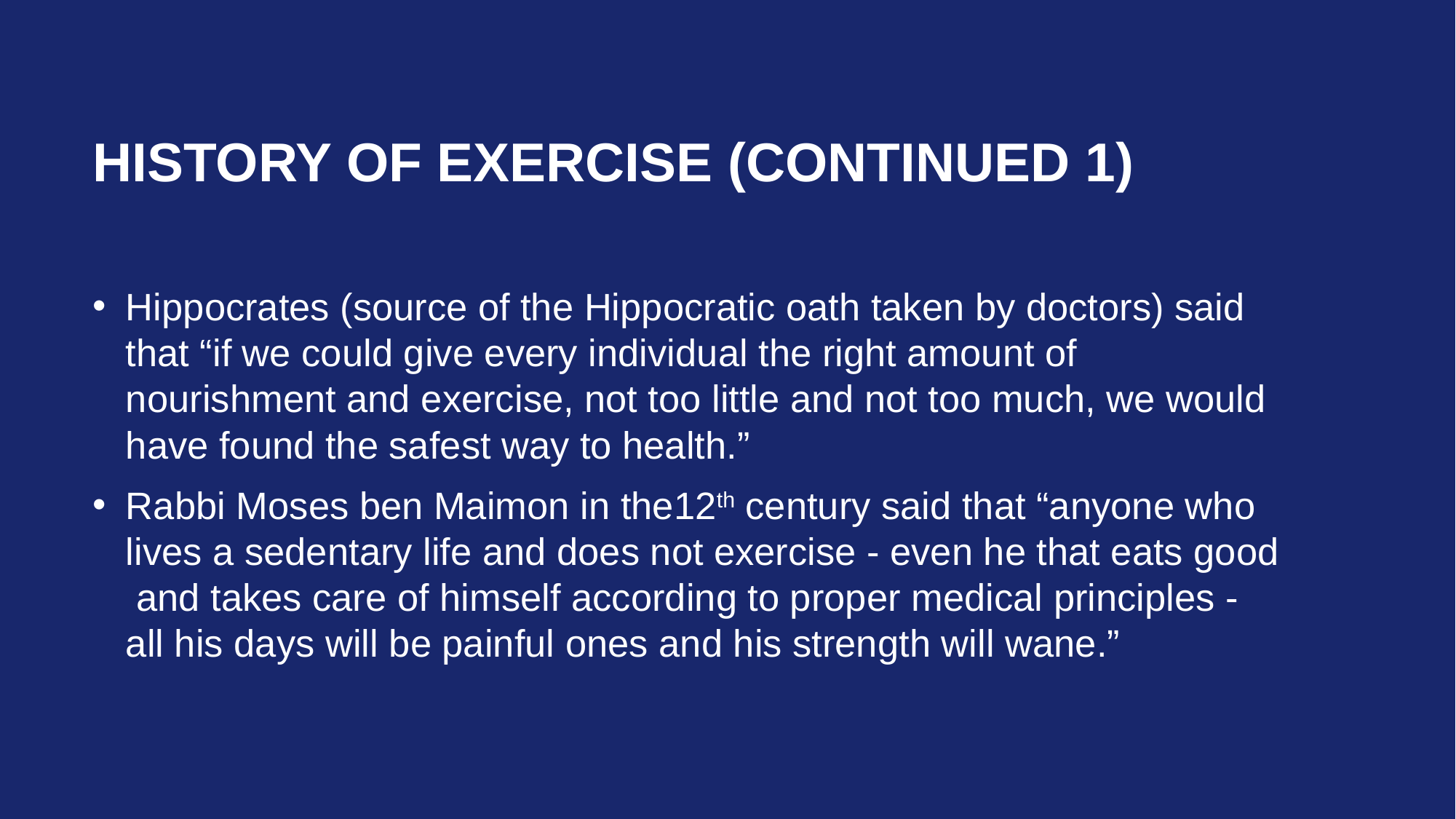

# History of exercise (Continued 1)
Hippocrates (source of the Hippocratic oath taken by doctors) said that “if we could give every individual the right amount of nourishment and exercise, not too little and not too much, we would have found the safest way to health.”
Rabbi Moses ben Maimon in the12th century said that “anyone who lives a sedentary life and does not exercise - even he that eats good  and takes care of himself according to proper medical principles - all his days will be painful ones and his strength will wane.”